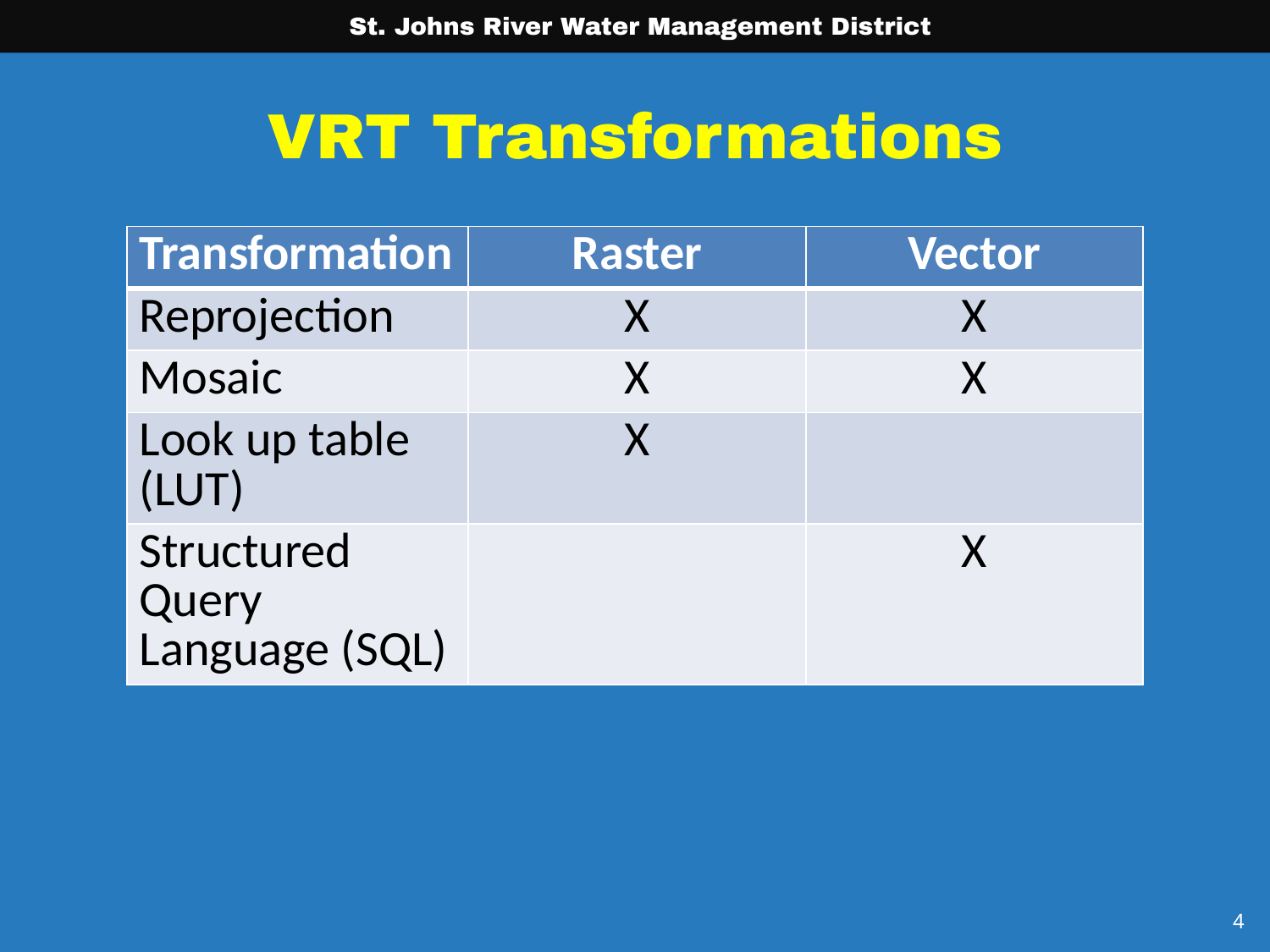

# VRT Transformations
| Transformation | Raster | Vector |
| --- | --- | --- |
| Reprojection | X | X |
| Mosaic | X | X |
| Look up table (LUT) | X |  |
| Structured Query Language (SQL) |  | X |
4